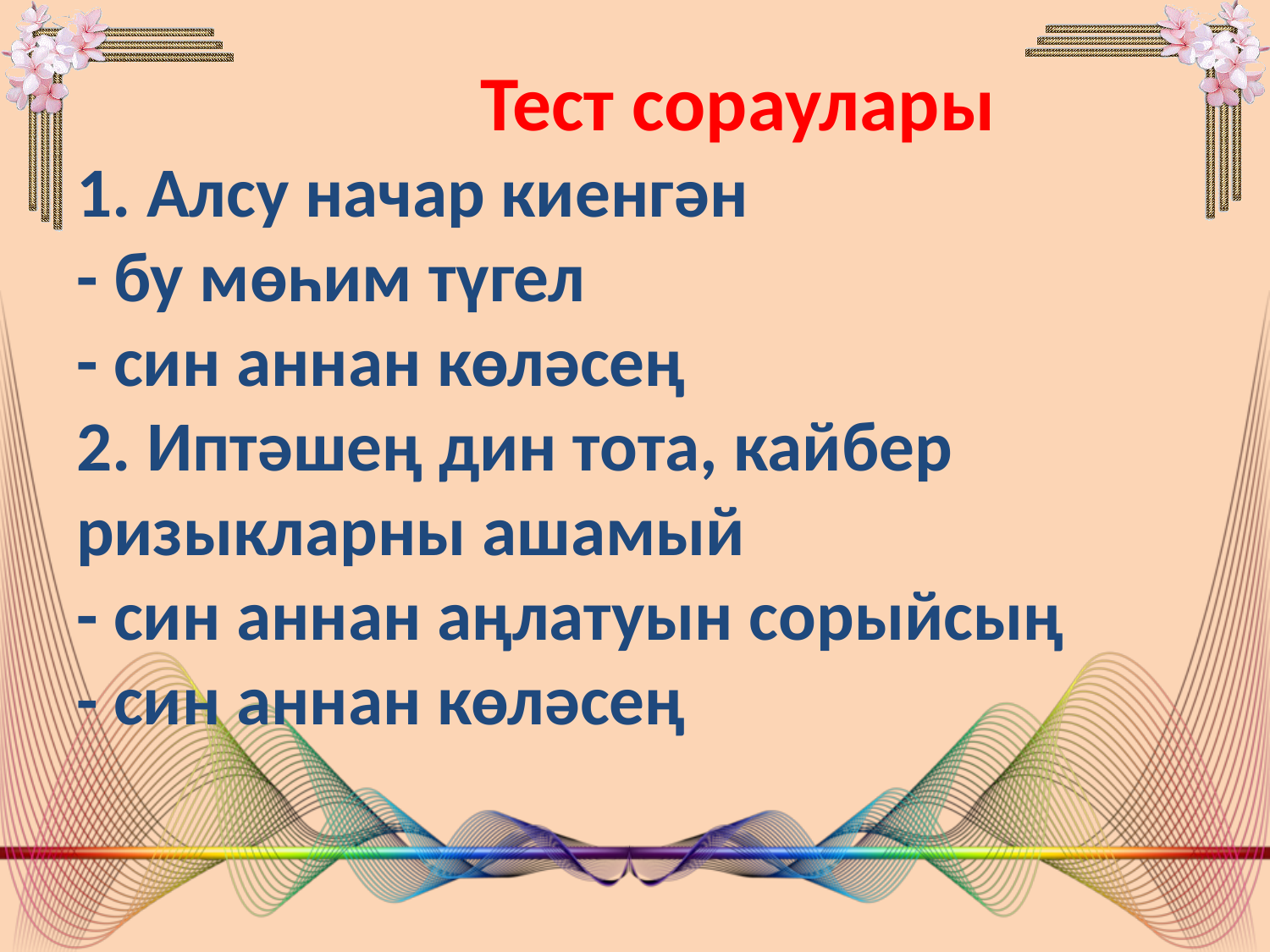

# Тест сораулары 1. Алсу начар киенгән - бу мөһим түгел - син аннан көләсең 2. Иптәшең дин тота, кайбер ризыкларны ашамый - син аннан аңлатуын сорыйсың - син аннан көләсең